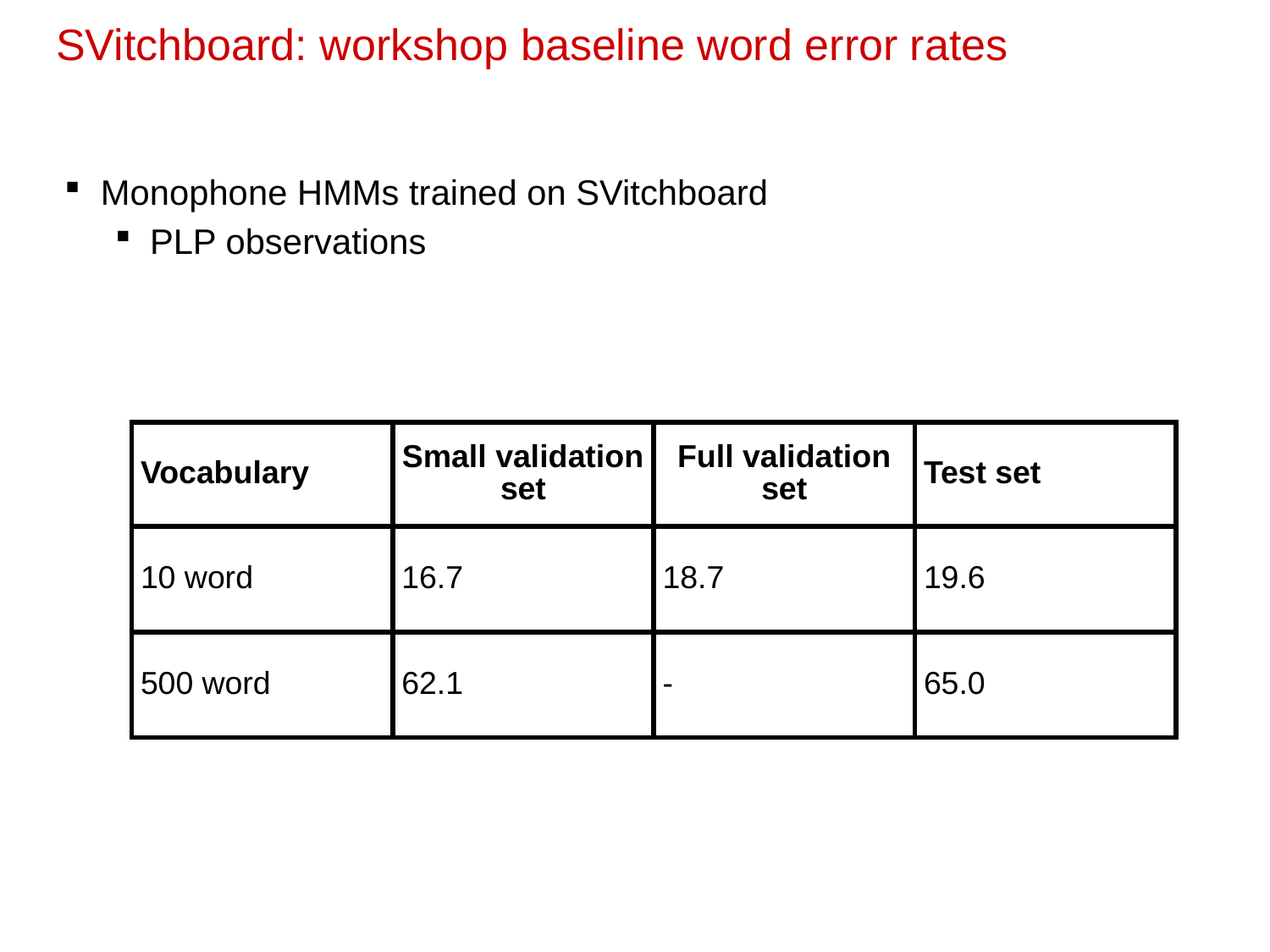

# SVitchboard: workshop baseline word error rates
Monophone HMMs trained on SVitchboard
PLP observations
| Vocabulary | Small validation set | Full validation set | Test set |
| --- | --- | --- | --- |
| 10 word | 16.7 | 18.7 | 19.6 |
| 500 word | 62.1 | - | 65.0 |